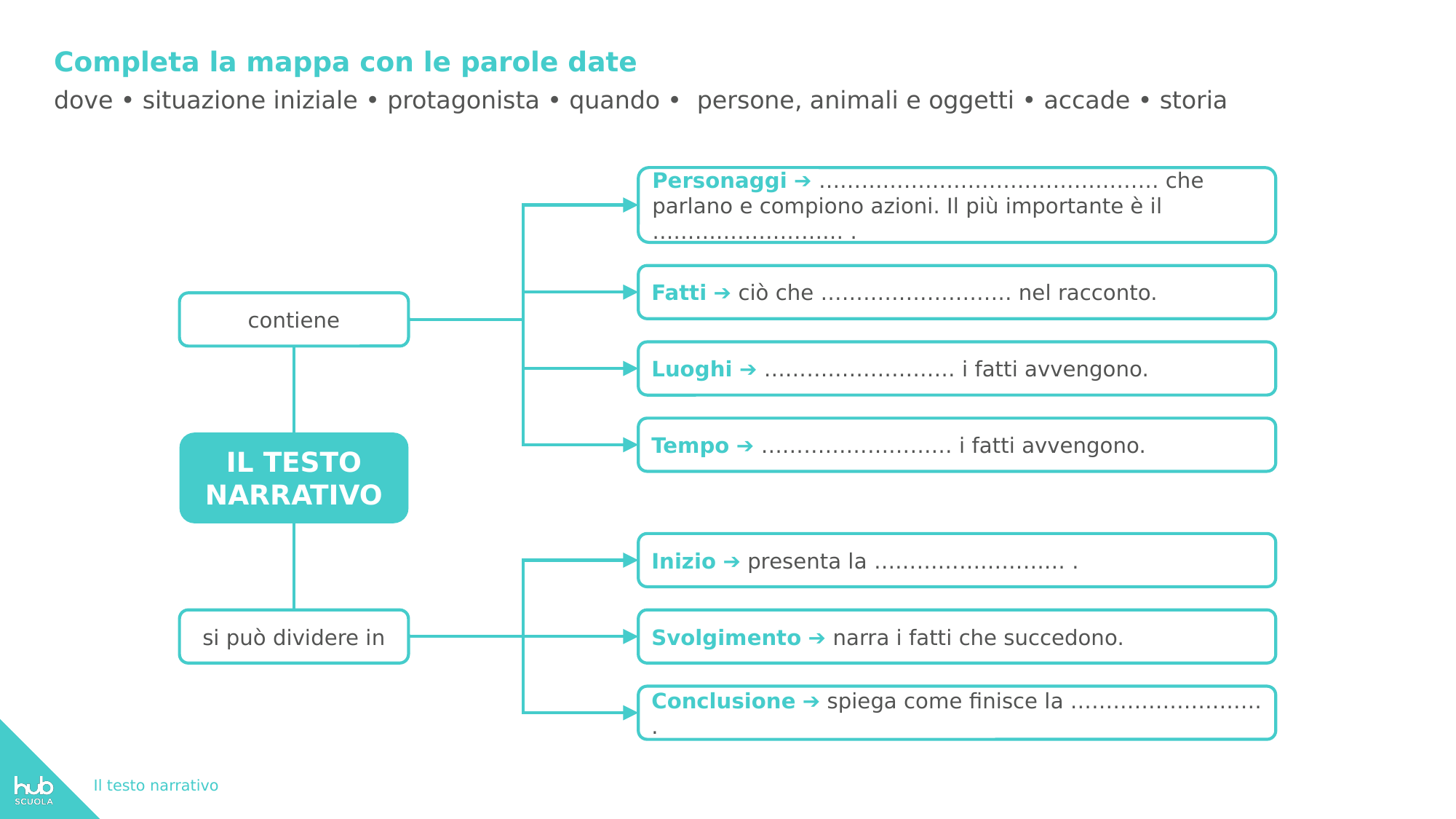

Completa la mappa con le parole date
dove • situazione iniziale • protagonista • quando •  persone, animali e oggetti • accade • storia
Personaggi ➔ ………………………………………… che parlano e compiono azioni. Il più importante è il ……………………… .
Fatti ➔ ciò che ……………………… nel racconto.
contiene
Luoghi ➔ ……………………… i fatti avvengono.
Tempo ➔ ……………………… i fatti avvengono.
IL TESTO
NARRATIVO
Inizio ➔ presenta la ……………………… .
si può dividere in
Svolgimento ➔ narra i fatti che succedono.
Conclusione ➔ spiega come finisce la ……………………… .